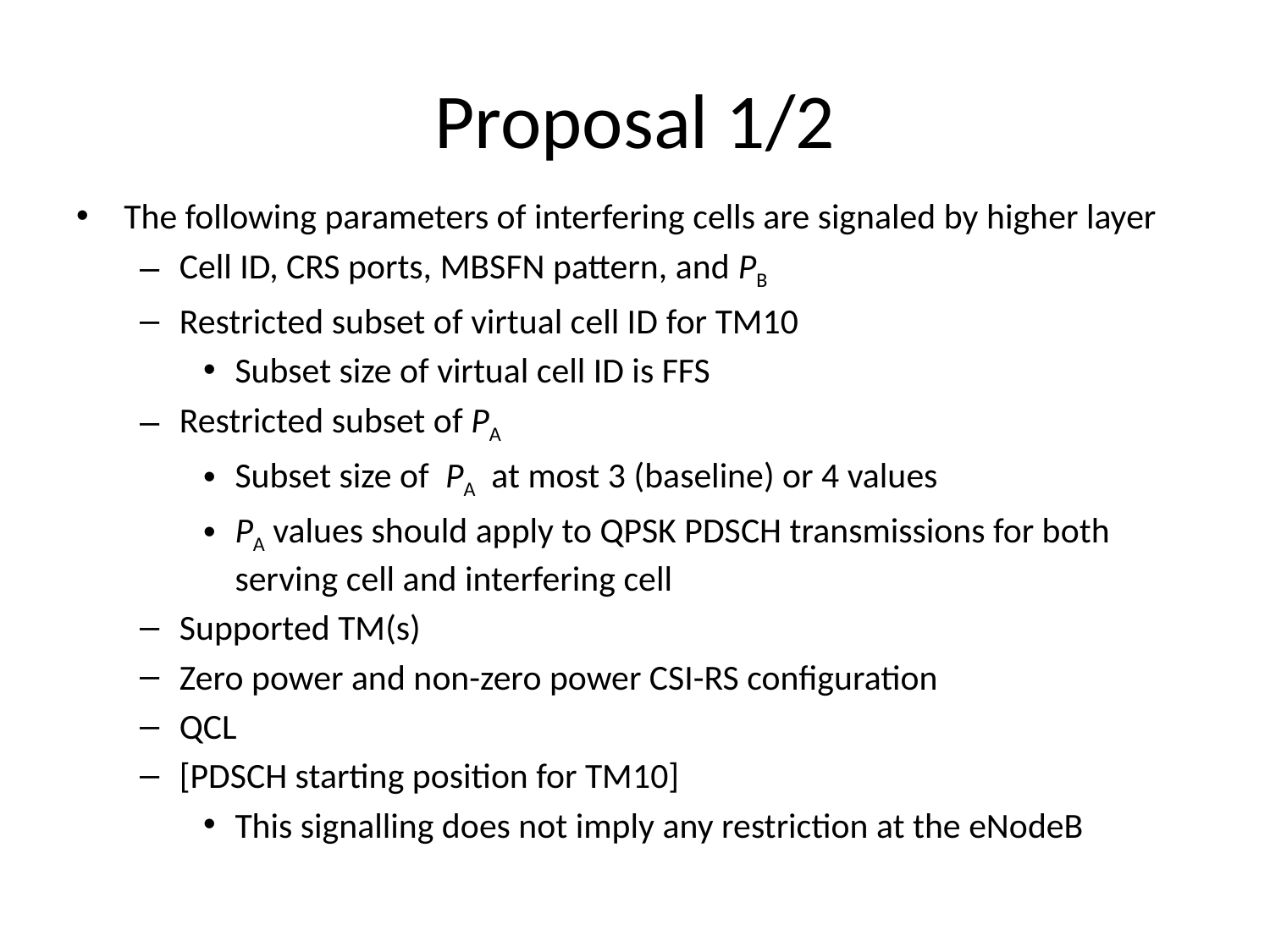

# Proposal 1/2
The following parameters of interfering cells are signaled by higher layer
Cell ID, CRS ports, MBSFN pattern, and PB
Restricted subset of virtual cell ID for TM10
Subset size of virtual cell ID is FFS
Restricted subset of PA
Subset size of  PA  at most 3 (baseline) or 4 values
PA values should apply to QPSK PDSCH transmissions for both serving cell and interfering cell
Supported TM(s)
Zero power and non-zero power CSI-RS configuration
QCL
[PDSCH starting position for TM10]
This signalling does not imply any restriction at the eNodeB